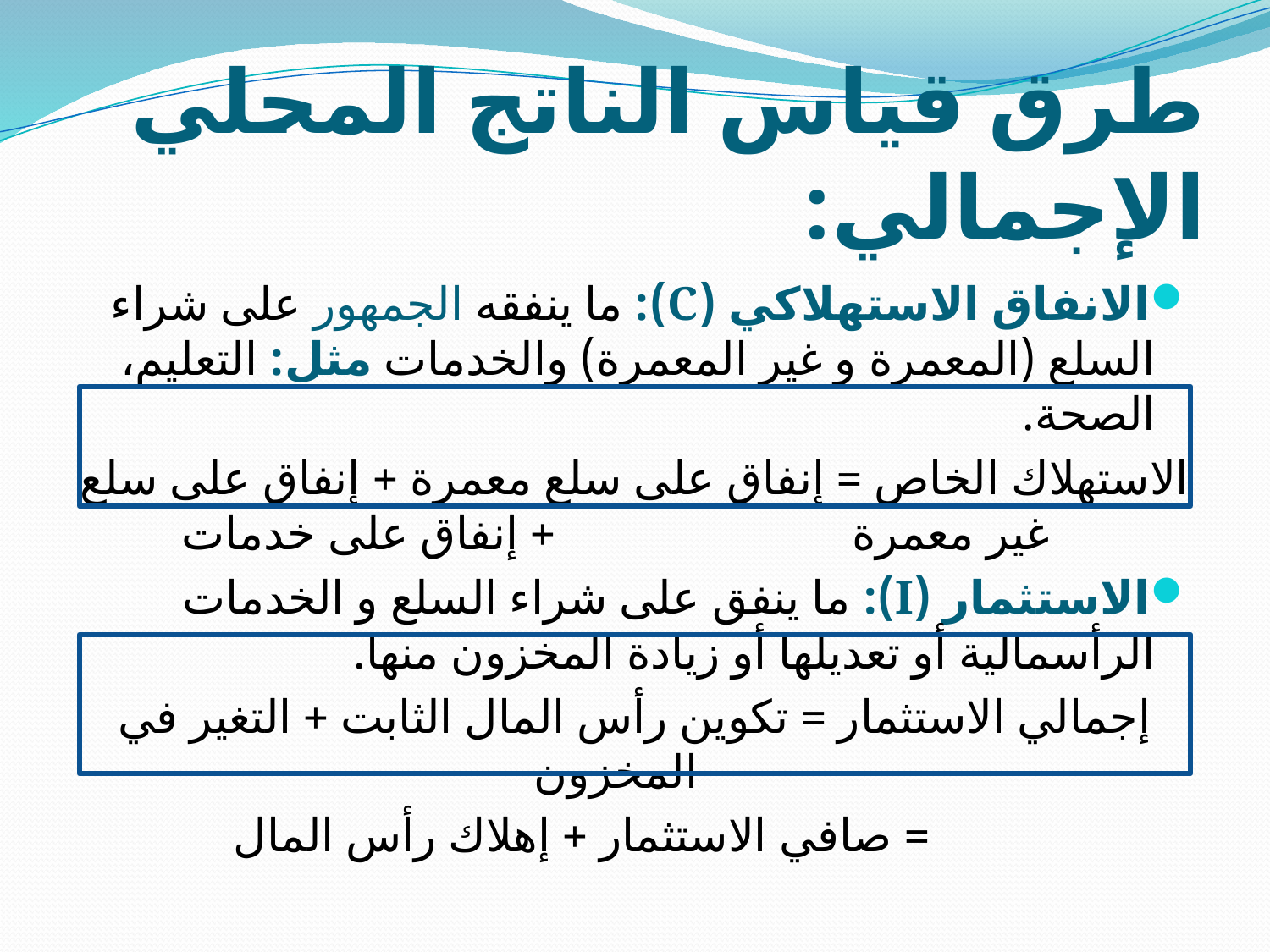

# طرق قياس الناتج المحلي الإجمالي:
الانفاق الاستهلاكي (C): ما ينفقه الجمهور على شراء السلع (المعمرة و غير المعمرة) والخدمات مثل: التعليم، الصحة.
الاستهلاك الخاص = إنفاق على سلع معمرة + إنفاق على سلع غير معمرة                         + إنفاق على خدمات
الاستثمار (I): ما ينفق على شراء السلع و الخدمات الرأسمالية أو تعديلها أو زيادة المخزون منها.
إجمالي الاستثمار = تكوين رأس المال الثابت + التغير في المخزون
         = صافي الاستثمار + إهلاك رأس المال